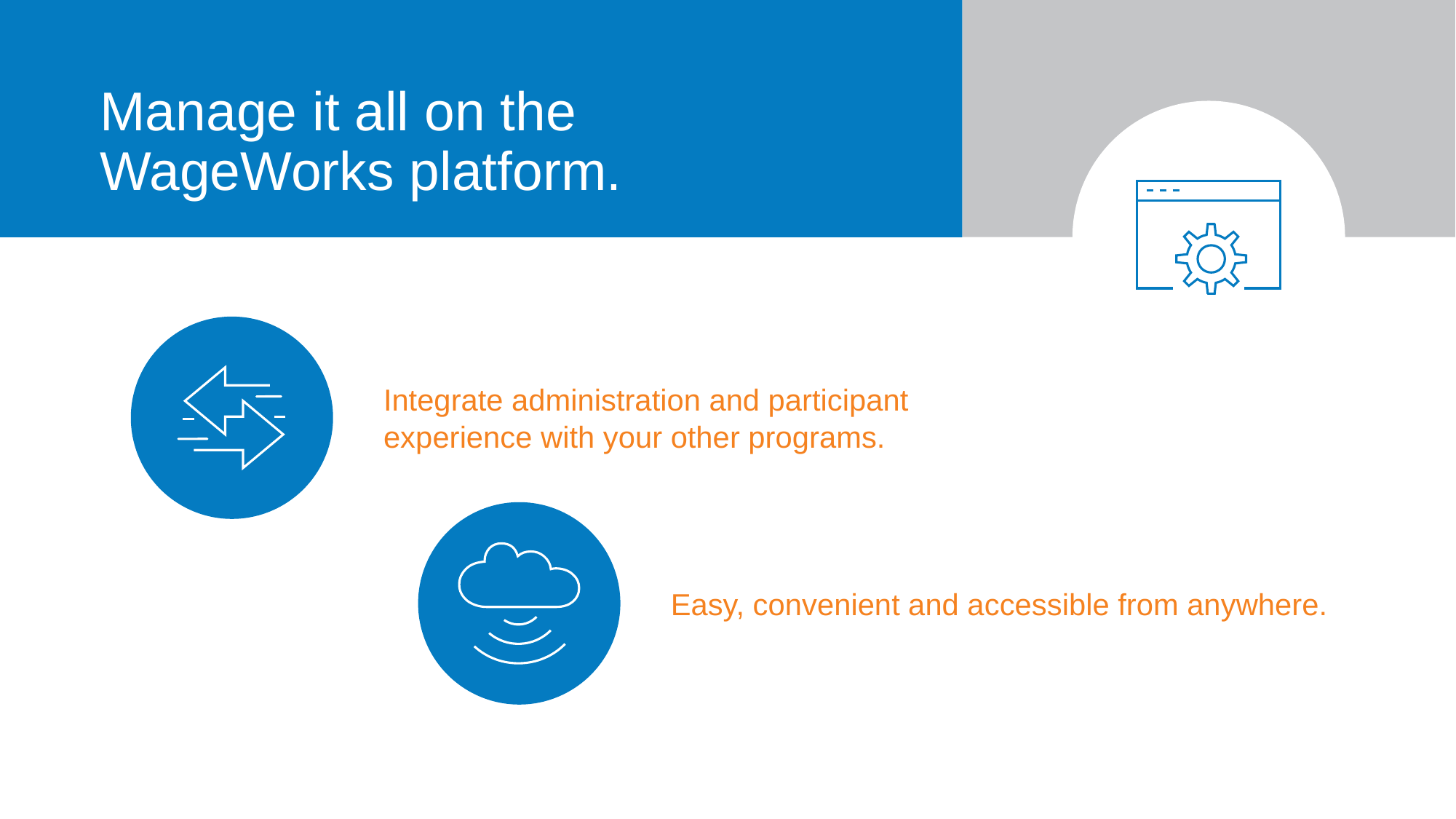

# Manage it all on the WageWorks platform.

Integrate administration and participant experience with your other programs.

Easy, convenient and accessible from anywhere.